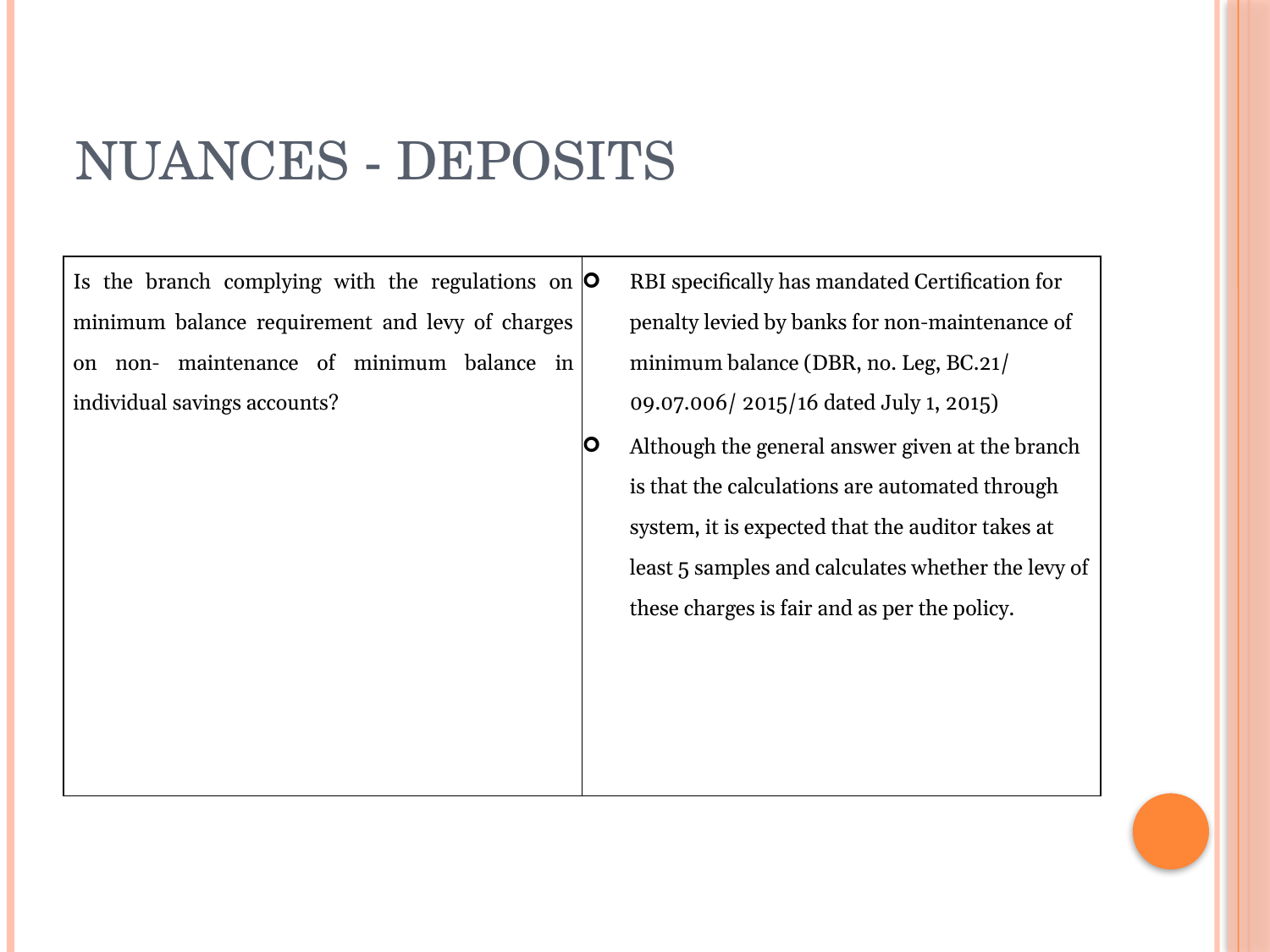

# Nuances - Deposits
| Is the branch complying with the regulations on minimum balance requirement and levy of charges on non- maintenance of minimum balance in individual savings accounts? | RBI specifically has mandated Certification for penalty levied by banks for non-maintenance of minimum balance (DBR, no. Leg, BC.21/ 09.07.006/ 2015/16 dated July 1, 2015) Although the general answer given at the branch is that the calculations are automated through system, it is expected that the auditor takes at least 5 samples and calculates whether the levy of these charges is fair and as per the policy. |
| --- | --- |